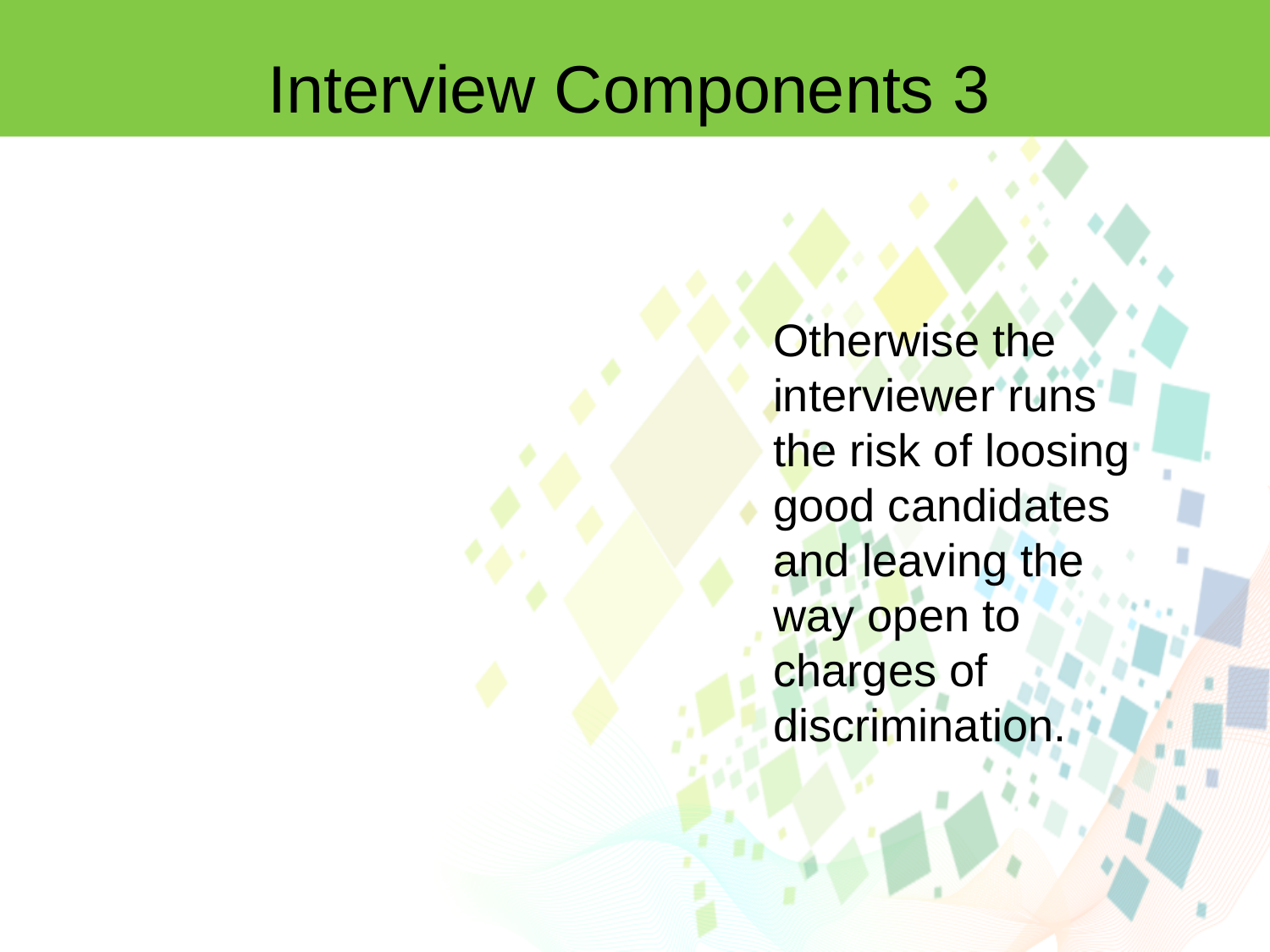

Interview Components 3
Otherwise the interviewer runs the risk of loosing good candidates and leaving the way open to charges of discrimination.